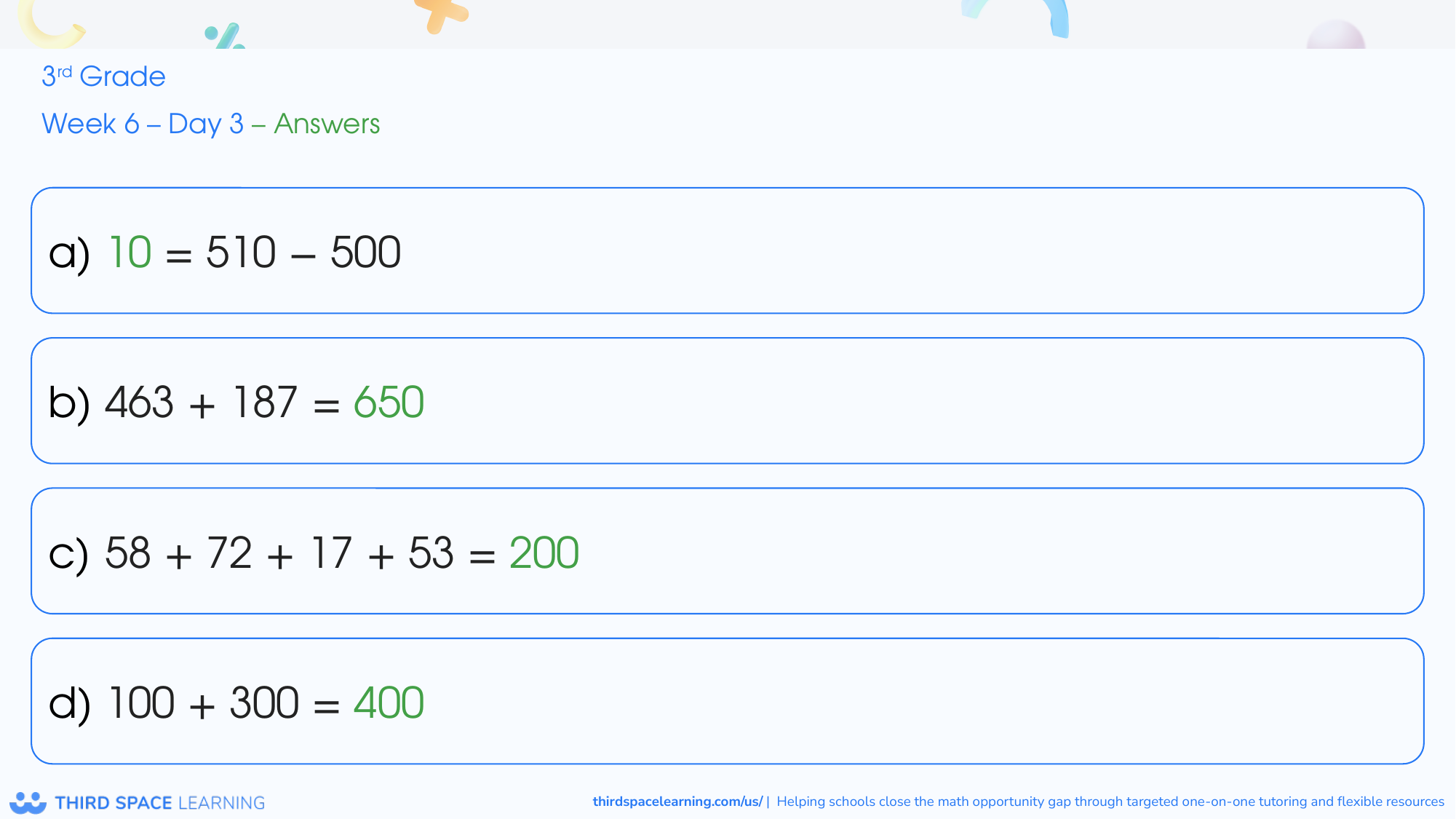

3rd Grade
Week 6 – Day 3 – Answers
10 = 510 − 500
463 + 187 = 650
58 + 72 + 17 + 53 = 200
100 + 300 = 400